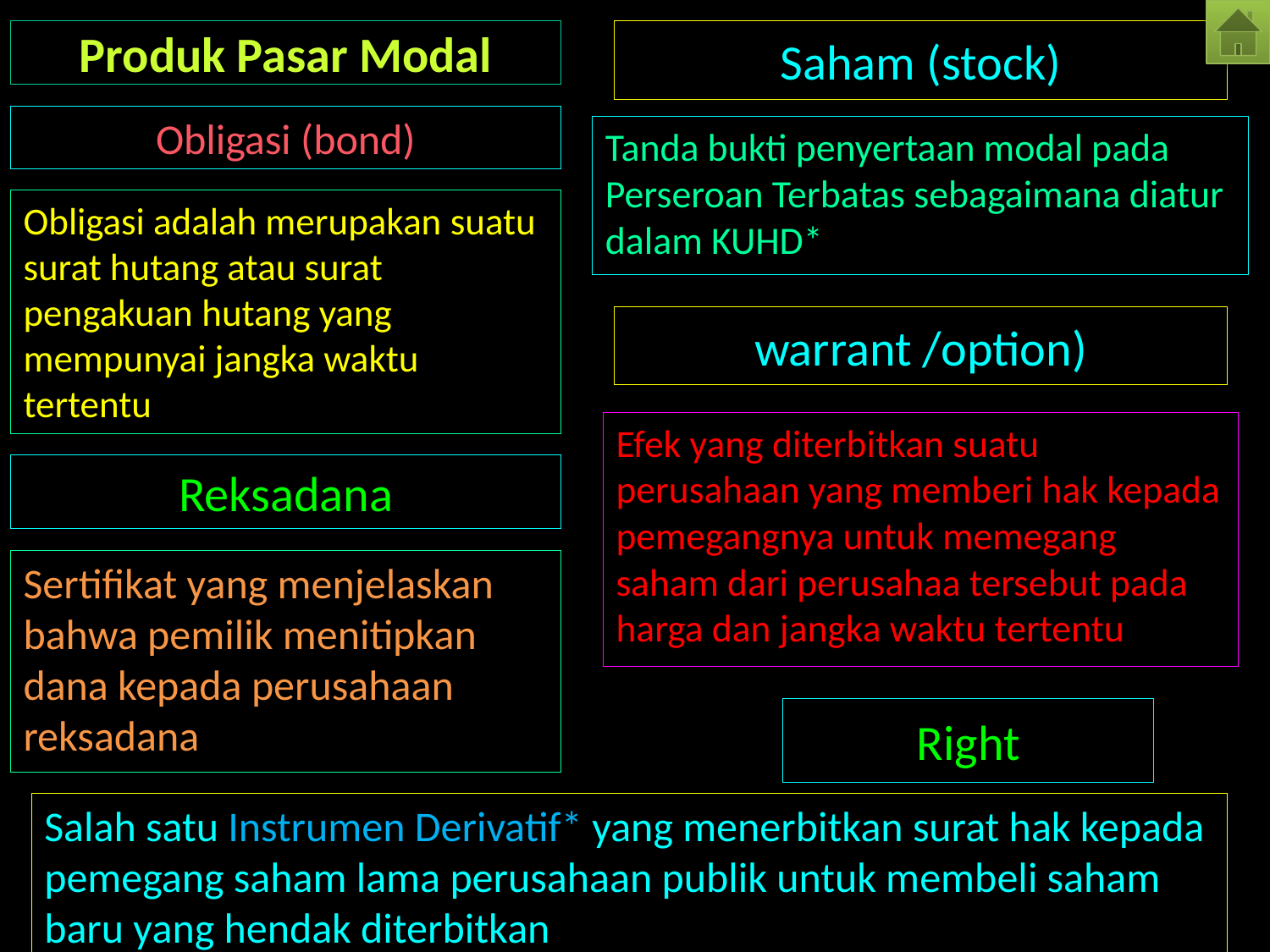

Produk Pasar Modal
Saham (stock)
# Obligasi (bond)
Tanda bukti penyertaan modal pada Perseroan Terbatas sebagaimana diatur dalam KUHD*
Obligasi adalah merupakan suatu surat hutang atau surat pengakuan hutang yang mempunyai jangka waktu tertentu
warrant /option)
Efek yang diterbitkan suatu perusahaan yang memberi hak kepada pemegangnya untuk memegang saham dari perusahaa tersebut pada harga dan jangka waktu tertentu
Reksadana
Sertifikat yang menjelaskan bahwa pemilik menitipkan dana kepada perusahaan reksadana
Right
Salah satu Instrumen Derivatif* yang menerbitkan surat hak kepada pemegang saham lama perusahaan publik untuk membeli saham baru yang hendak diterbitkan